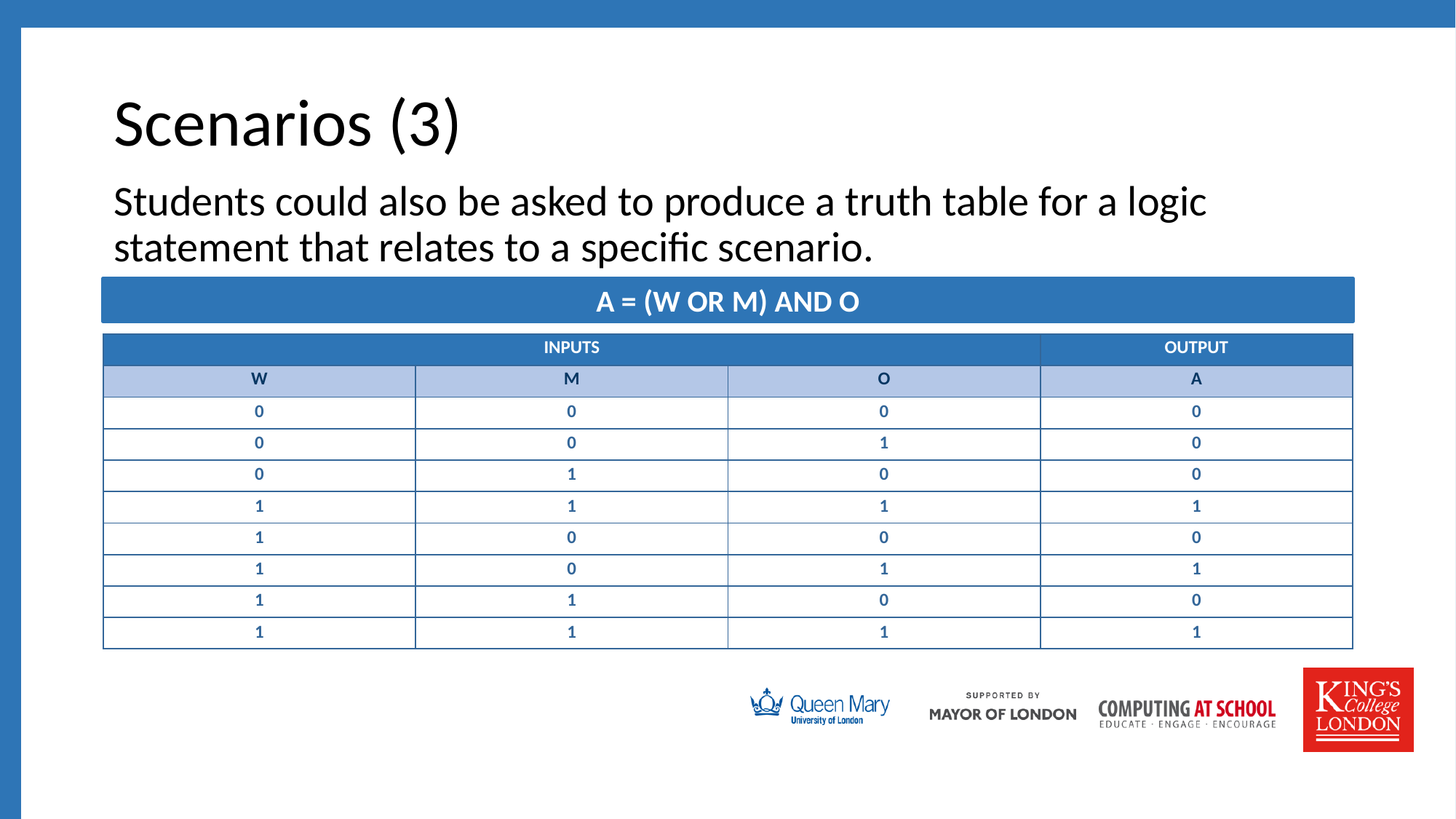

# Scenarios (3)
Students could also be asked to produce a truth table for a logic statement that relates to a specific scenario.

A = (W OR M) AND O
| INPUTS |  |  | OUTPUT |
| --- | --- | --- | --- |
| W | M | O | A |
| 0 | 0 | 0 | 0 |
| 0 | 0 | 1 | 0 |
| 0 | 1 | 0 | 0 |
| 1 | 1 | 1 | 1 |
| 1 | 0 | 0 | 0 |
| 1 | 0 | 1 | 1 |
| 1 | 1 | 0 | 0 |
| 1 | 1 | 1 | 1 |